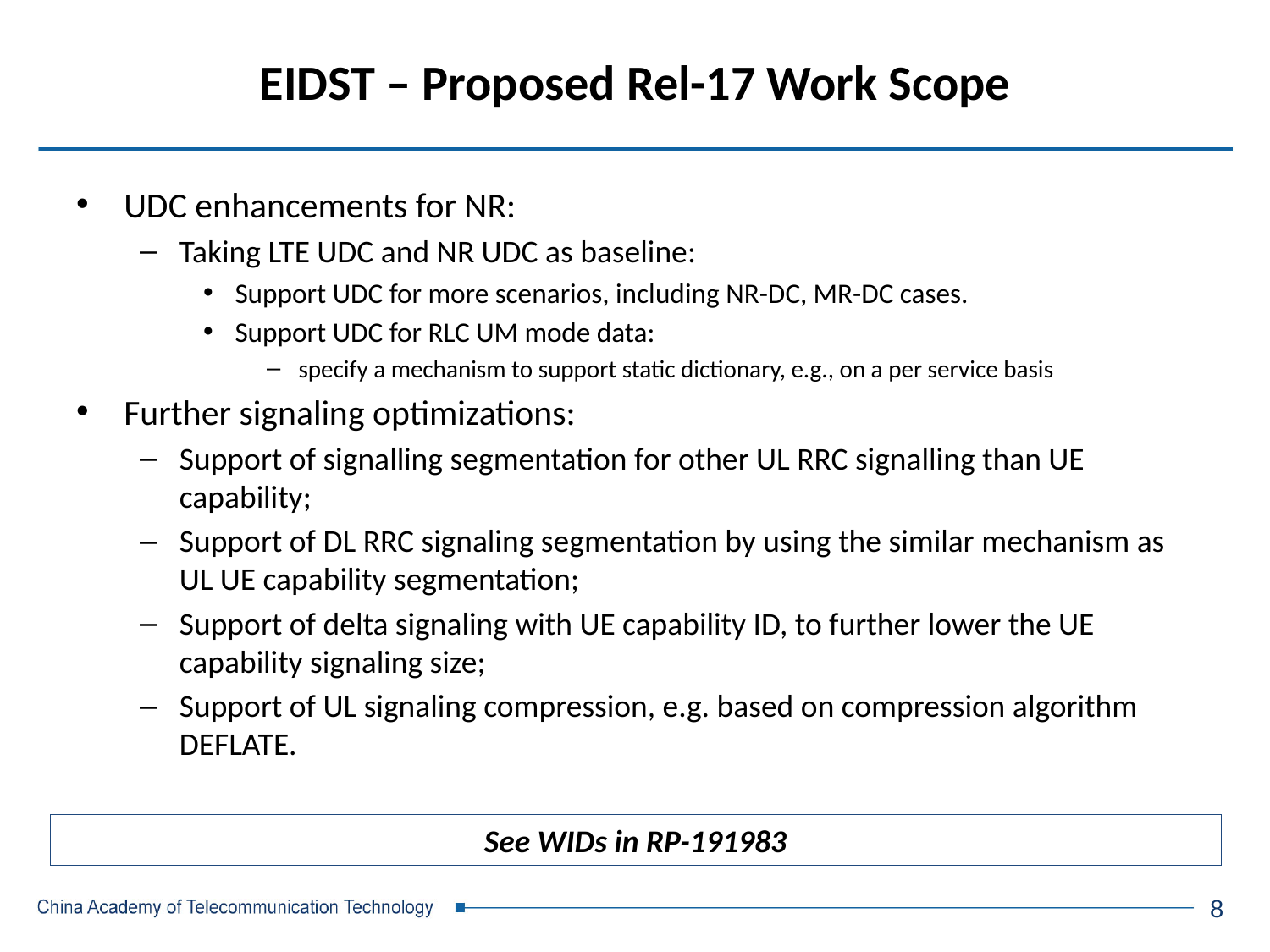

# EIDST – Proposed Rel-17 Work Scope
UDC enhancements for NR:
Taking LTE UDC and NR UDC as baseline:
Support UDC for more scenarios, including NR-DC, MR-DC cases.
Support UDC for RLC UM mode data:
specify a mechanism to support static dictionary, e.g., on a per service basis
Further signaling optimizations:
Support of signalling segmentation for other UL RRC signalling than UE capability;
Support of DL RRC signaling segmentation by using the similar mechanism as UL UE capability segmentation;
Support of delta signaling with UE capability ID, to further lower the UE capability signaling size;
Support of UL signaling compression, e.g. based on compression algorithm DEFLATE.
See WIDs in RP-191983
8